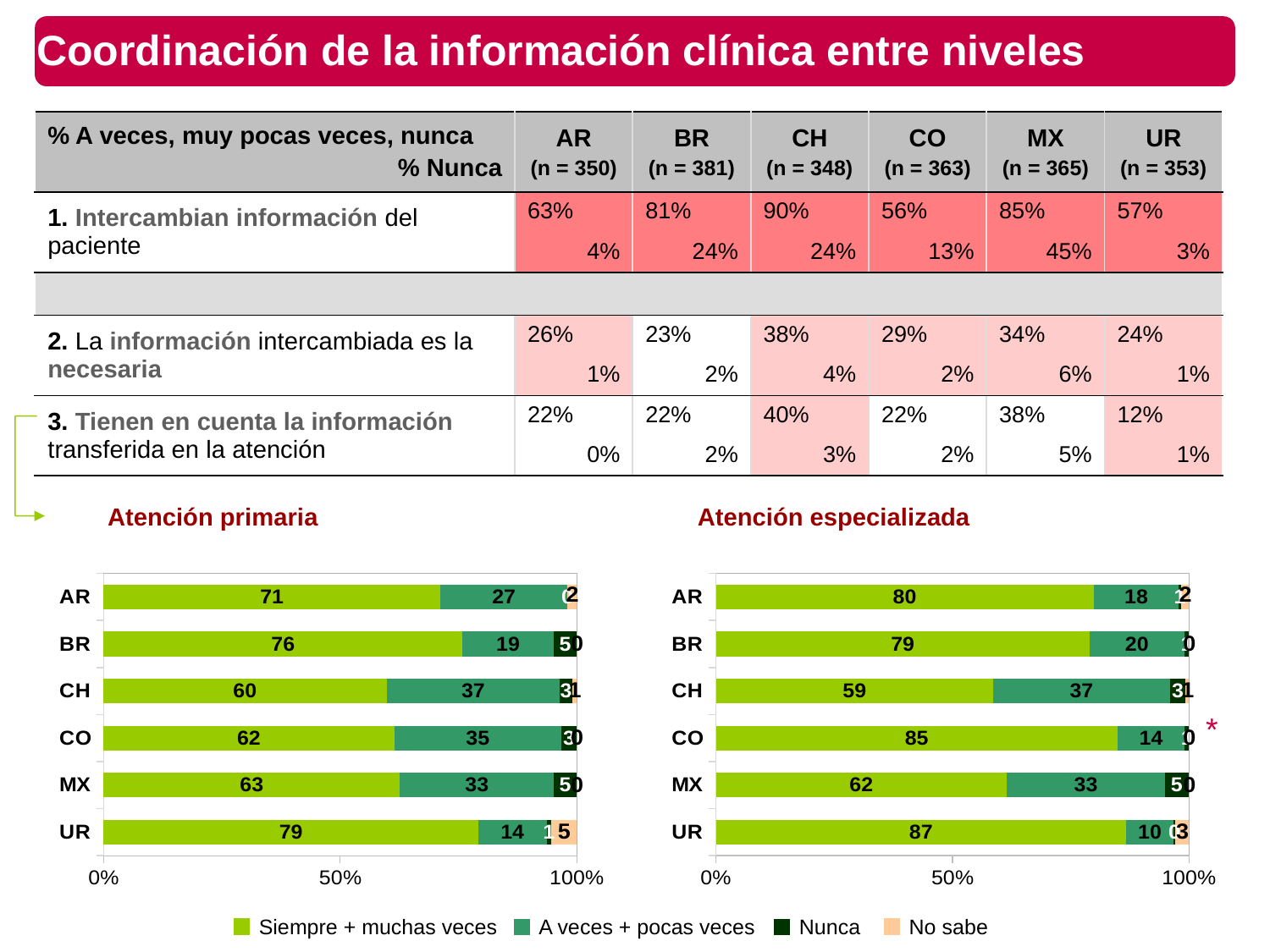

# Coordinación de la información clínica entre niveles
| % A veces, muy pocas veces, nunca % Nunca | AR (n = 350) | BR (n = 381) | CH (n = 348) | CO (n = 363) | MX (n = 365) | UR (n = 353) |
| --- | --- | --- | --- | --- | --- | --- |
| 1. Intercambian información del paciente | 63% | 81% | 90% | 56% | 85% | 57% |
|  | 4% | 24% | 24% | 13% | 45% | 3% |
|  |  |  |  |  |  |  |
| 2. La información intercambiada es la necesaria | 26% | 23% | 38% | 29% | 34% | 24% |
|  | 1% | 2% | 4% | 2% | 6% | 1% |
| 3. Tienen en cuenta la información transferida en la atención | 22% | 22% | 40% | 22% | 38% | 12% |
|  | 0% | 2% | 3% | 2% | 5% | 1% |

Atención primaria
Atención especializada

### Chart

| Category | Siempre + muchas veces | A veces + pocas veces | Nunca | No sabe |
|---|---|---|---|---|
| UR | 79.28 | 14.41 | 0.91 | 5.41 |
| MX | 62.65 | 32.53 | 4.82 | 0.0 |
| CO | 61.54 | 35.16 | 3.3 | 0.0 |
| CH | 59.82 | 36.61 | 2.68 | 0.89 |
| BR | 75.9 | 19.28 | 4.82 | 0.0 |
| AR | 71.24 | 26.8 | 0.0 | 1.96 |

### Chart

| Category | Siempre + muchas veces | A veces + pocas veces | Nunca | No sabe |
|---|---|---|---|---|
| UR | 86.78 | 9.92 | 0.41 | 2.89 |
| MX | 61.54 | 33.33 | 5.13 | 0.0 |
| CO | 84.89 | 14.22 | 0.89 | 0.0 |
| CH | 58.67 | 37.33 | 3.33 | 0.67 |
| BR | 79.02 | 20.0 | 0.98 | 0.0 |
| AR | 79.89 | 17.93 | 0.54 | 1.63 |
*
Siempre + muchas veces
A veces + pocas veces
Nunca
No sabe